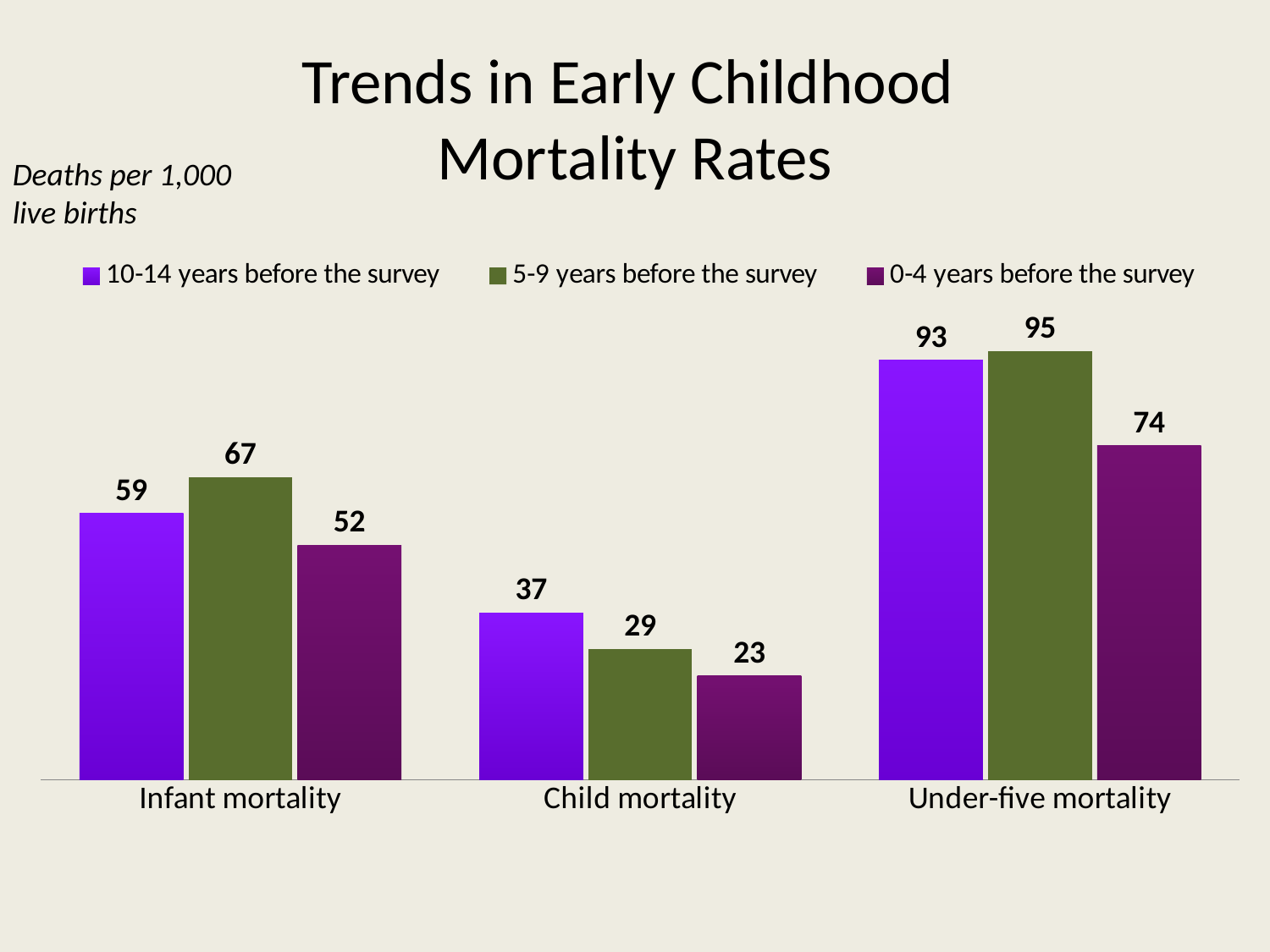

# Trends in Early Childhood Mortality Rates
Deaths per 1,000 live births

### Chart

| Category | 10-14 years before the survey | 5-9 years before the survey | 0-4 years before the survey |
|---|---|---|---|
| Infant mortality | 59.0 | 67.0 | 52.0 |
| Child mortality | 37.0 | 29.0 | 23.0 |
| Under-five mortality | 93.0 | 95.0 | 74.0 |